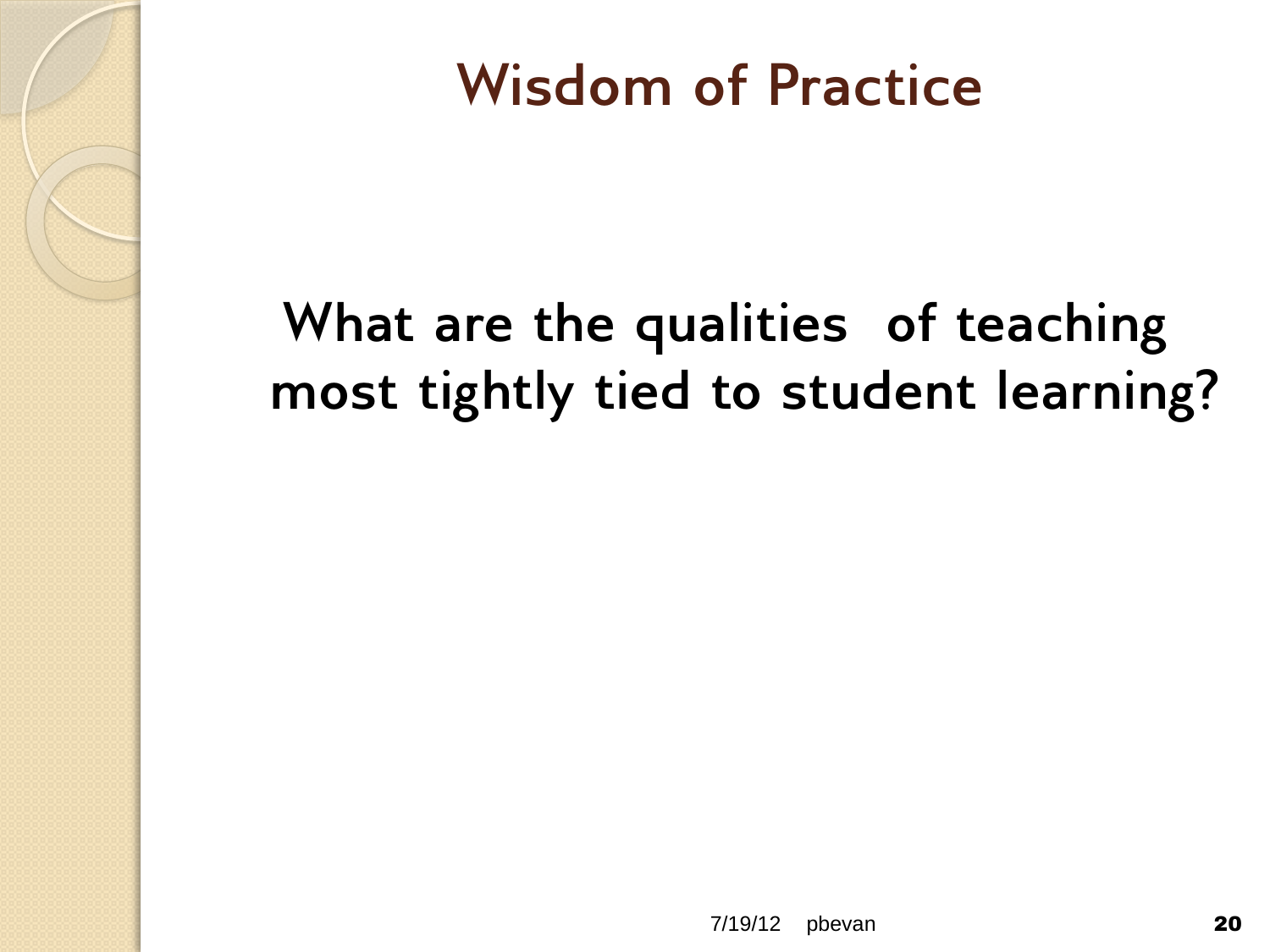

# Wisdom of Practice

What are the qualities  of teaching most tightly tied to student learning?
7/19/12
pbevan
20